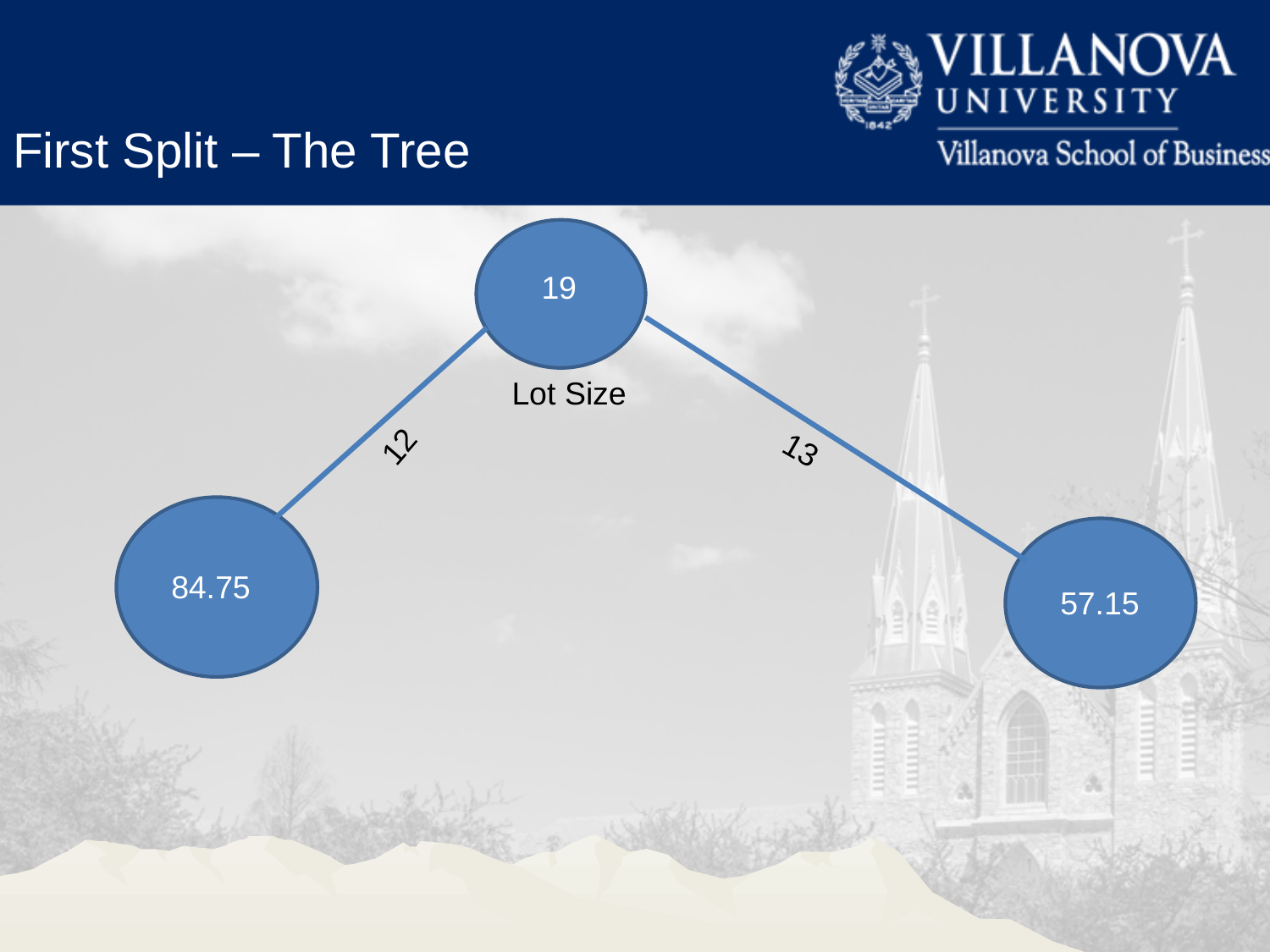

First Split – The Tree

19
Lot Size
12
13

84.75
57.15